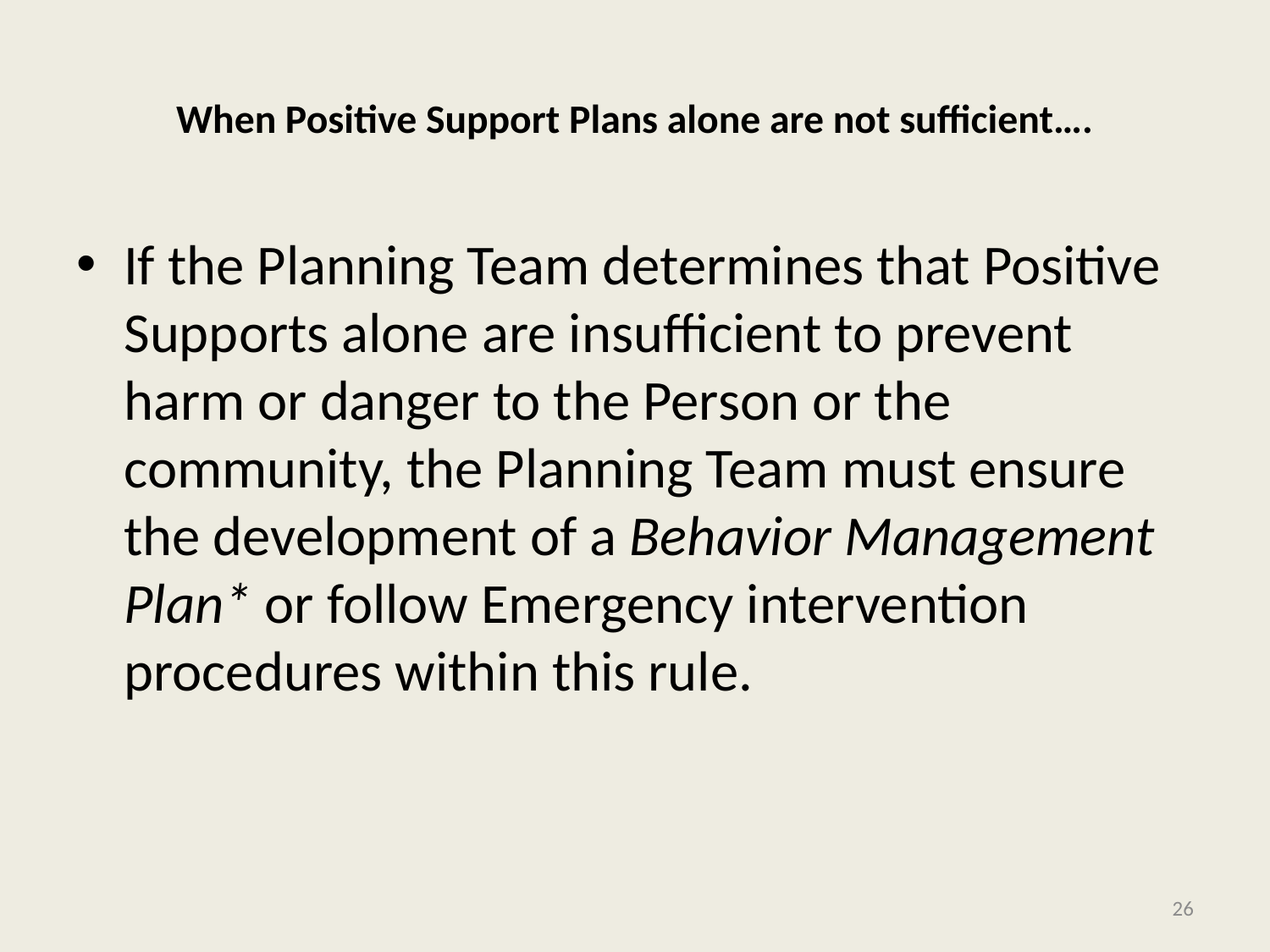

# When Positive Support Plans alone are not sufficient….
If the Planning Team determines that Positive Supports alone are insufficient to prevent harm or danger to the Person or the community, the Planning Team must ensure the development of a Behavior Management Plan* or follow Emergency intervention procedures within this rule.
26